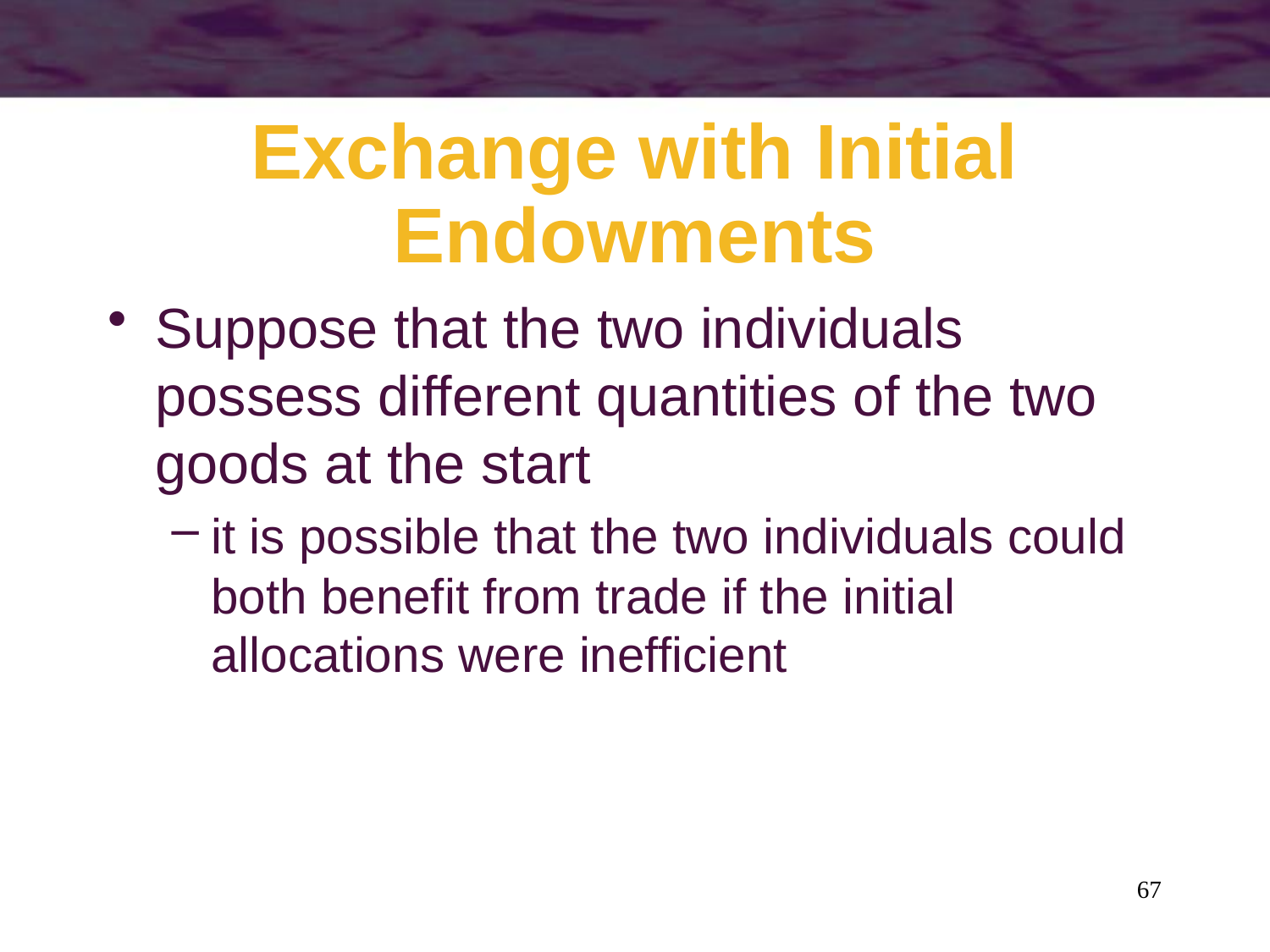

# Exchange with Initial Endowments
Suppose that the two individuals possess different quantities of the two goods at the start
it is possible that the two individuals could both benefit from trade if the initial allocations were inefficient
67